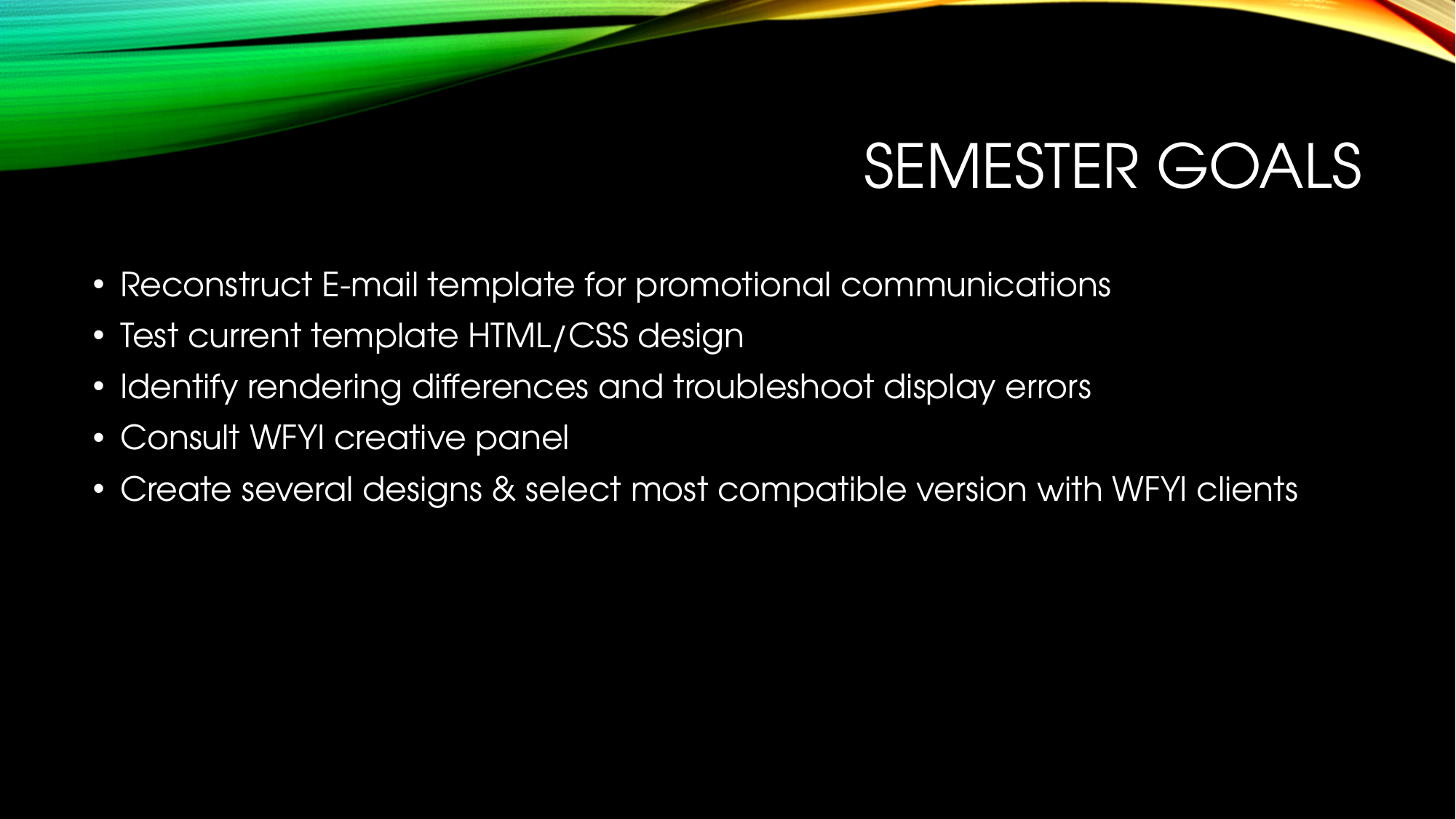

# Semester goals
Reconstruct E-mail template for promotional communications
Test current template HTML/CSS design
Identify rendering differences and troubleshoot display errors
Consult WFYI creative panel
Create several designs & select most compatible version with WFYI clients